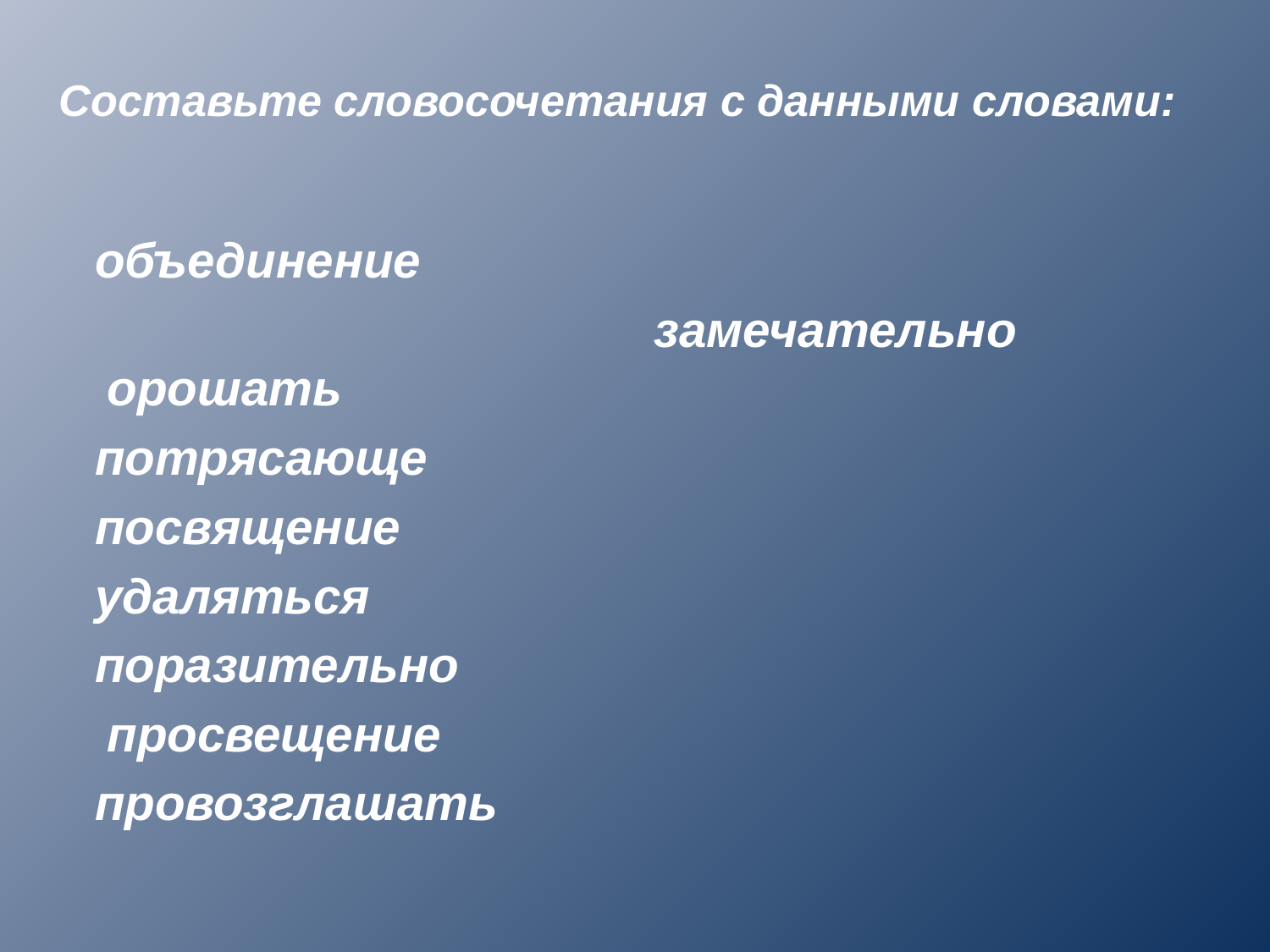

# Составьте словосочетания с данными словами:
объединение
 орошать
потрясающе
посвящение
удаляться
поразительно
 просвещение
провозглашать
замечательно